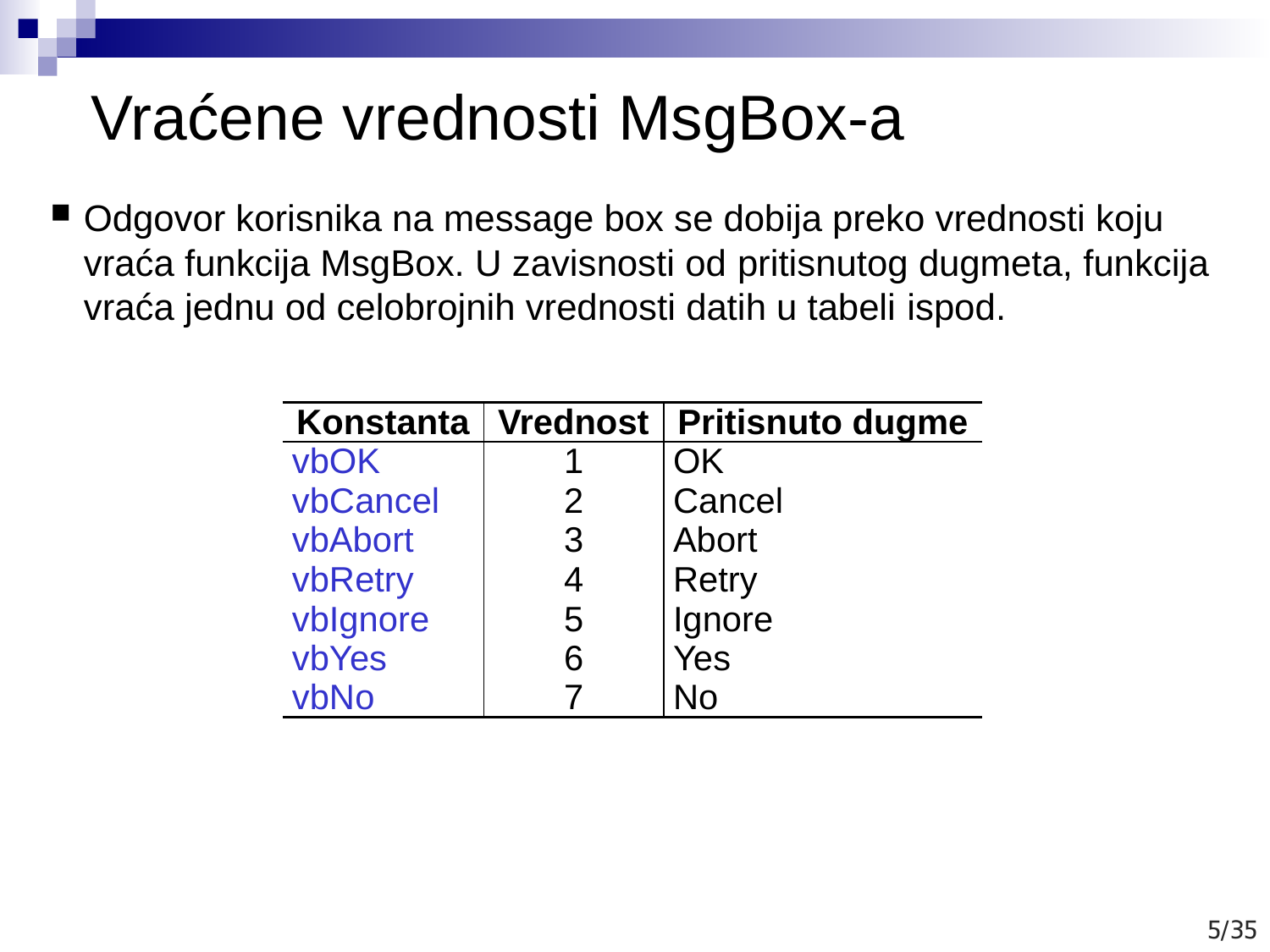

# Vraćene vrednosti MsgBox-a
Odgovor korisnika na message box se dobija preko vrednosti koju vraća funkcija MsgBox. U zavisnosti od pritisnutog dugmeta, funkcija vraća jednu od celobrojnih vrednosti datih u tabeli ispod.
| Konstanta | Vrednost | Pritisnuto dugme |
| --- | --- | --- |
| vbOK | 1 | OK |
| vbCancel | 2 | Cancel |
| vbAbort | 3 | Abort |
| vbRetry | 4 | Retry |
| vbIgnore | 5 | Ignore |
| vbYes | 6 | Yes |
| vbNo | 7 | No |
5/35